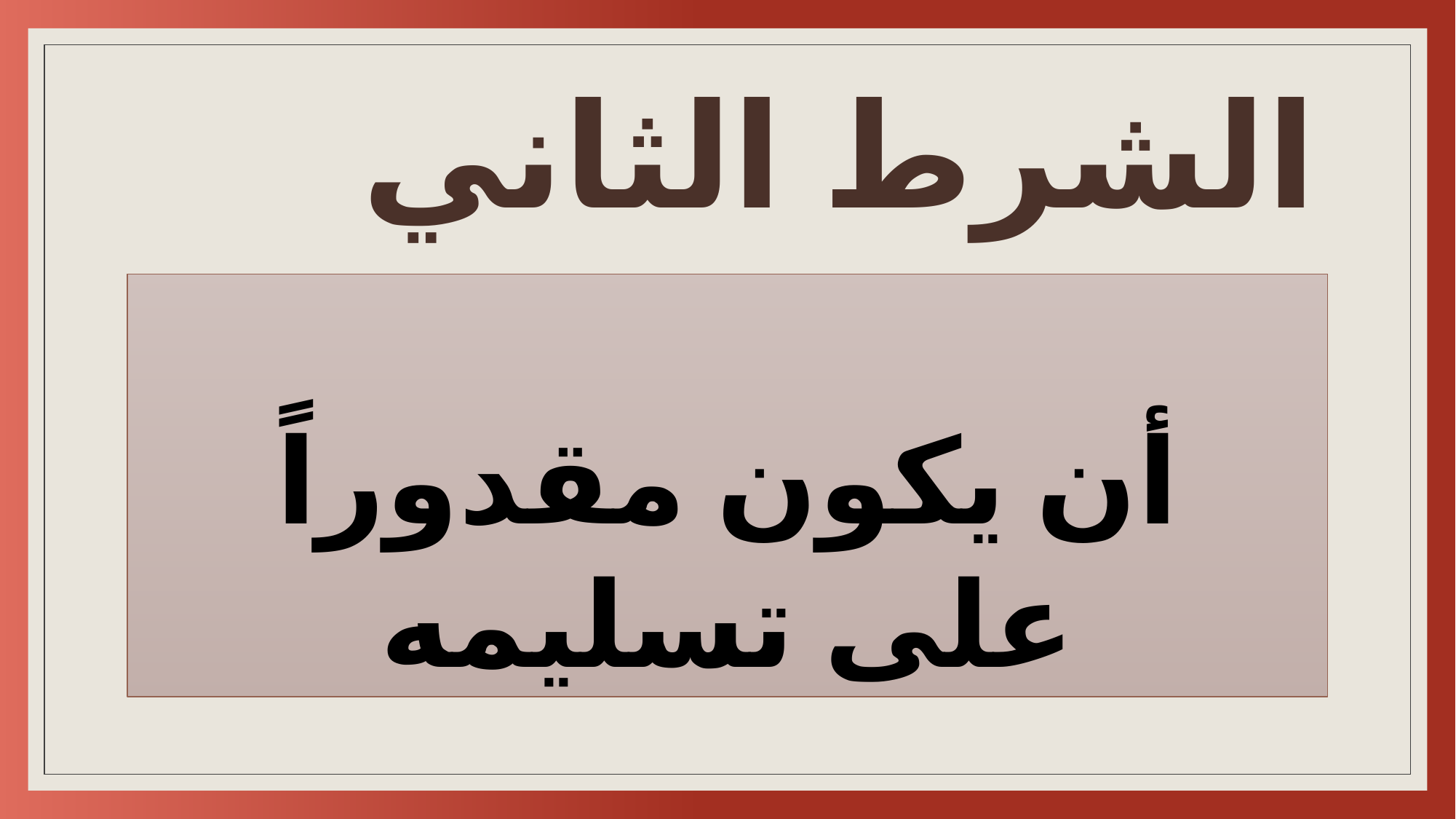

# الشرط الثاني

أن يكون مقدوراً على تسليمه